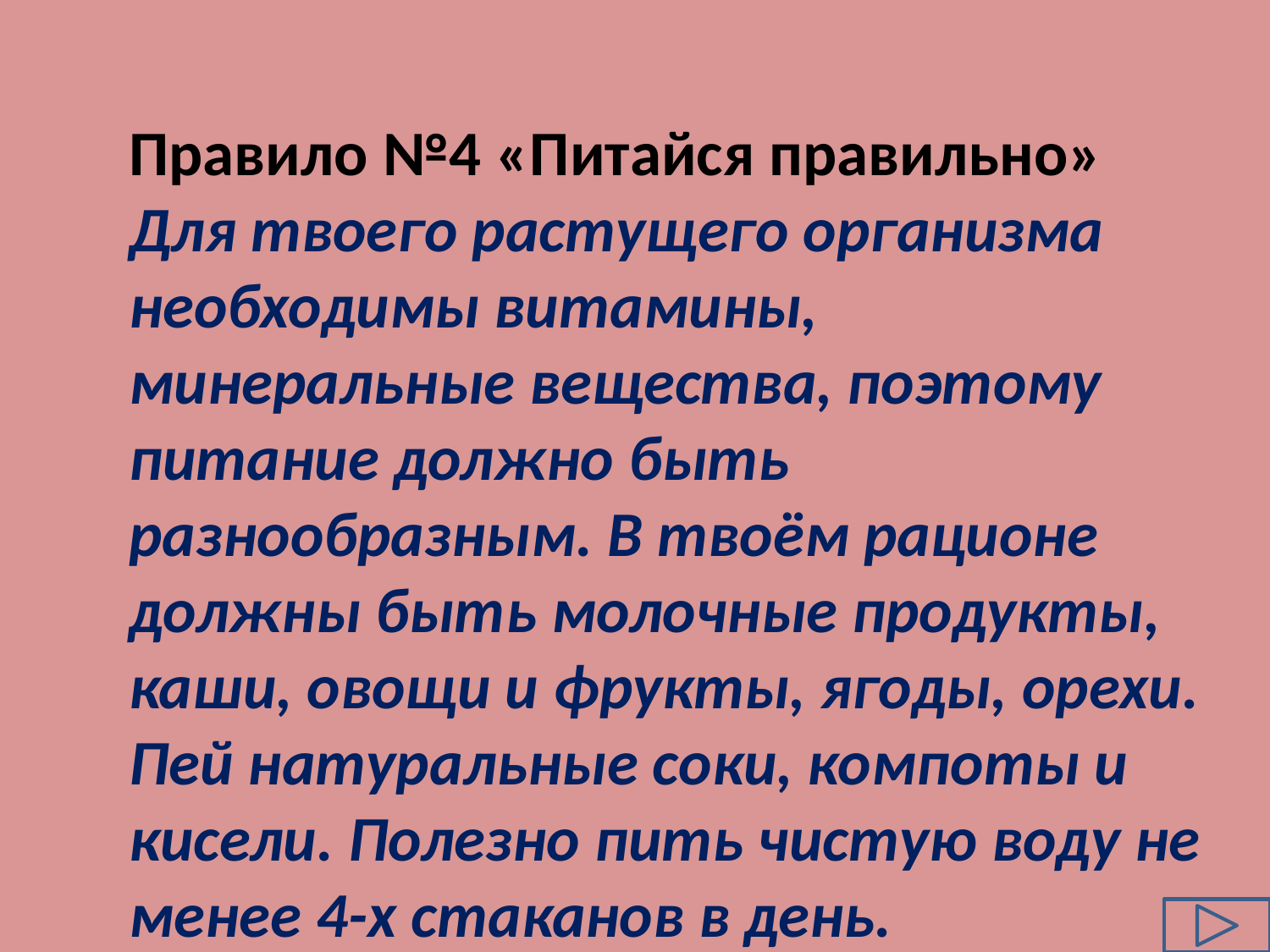

Правило №4 «Питайся правильно»
Для твоего растущего организма необходимы витамины, минеральные вещества, поэтому питание должно быть разнообразным. В твоём рационе должны быть молочные продукты, каши, овощи и фрукты, ягоды, орехи. Пей натуральные соки, компоты и кисели. Полезно пить чистую воду не менее 4-х стаканов в день.